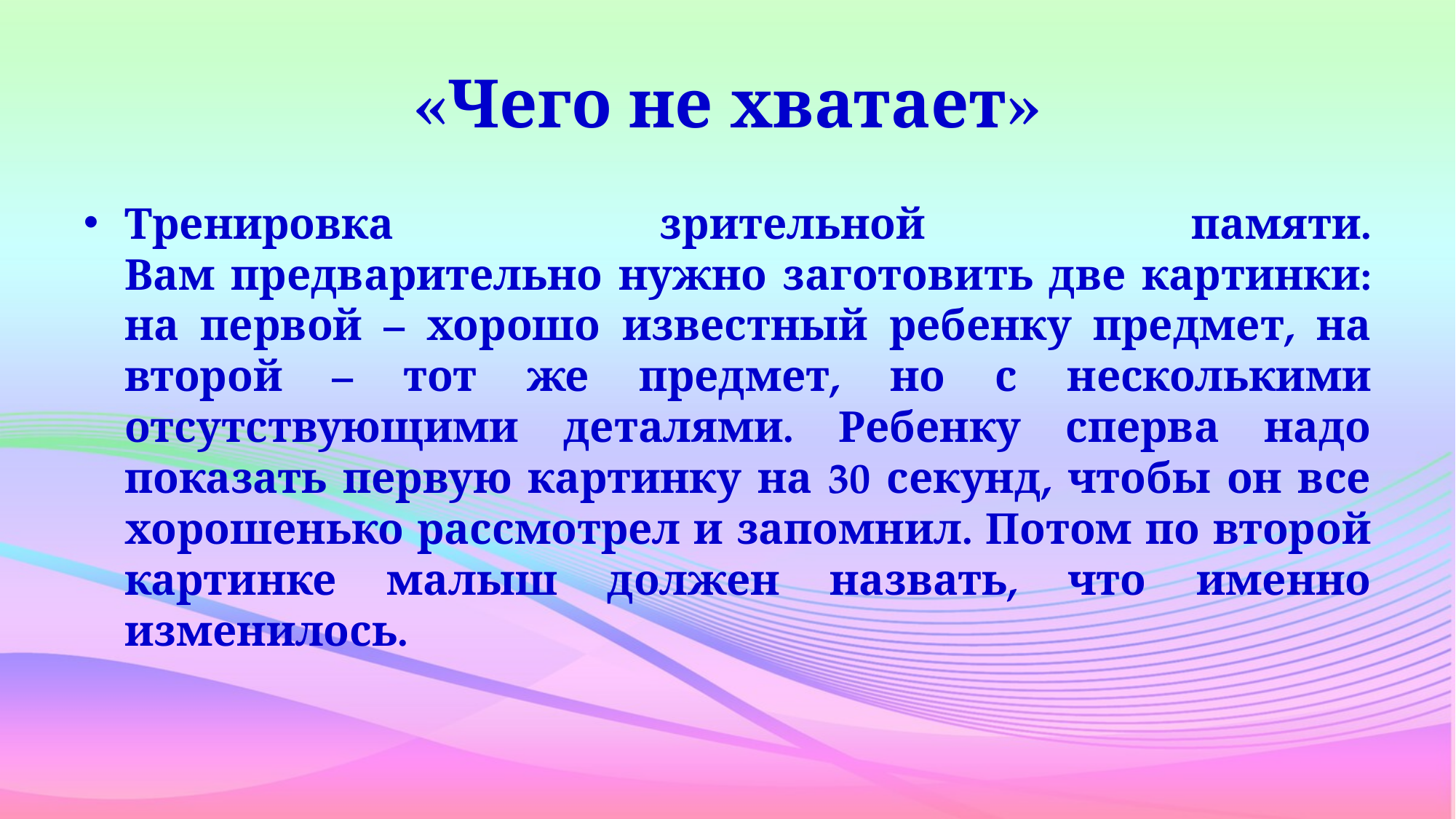

# «Чего не хватает»
Тренировка зрительной памяти.
Вам предварительно нужно заготовить две картинки: на первой – хорошо известный ребенку предмет, на второй – тот же предмет, но с несколькими отсутствующими деталями. Ребенку сперва надо показать первую картинку на 30 секунд, чтобы он все хорошенько рассмотрел и запомнил. Потом по второй картинке малыш должен назвать, что именно изменилось.